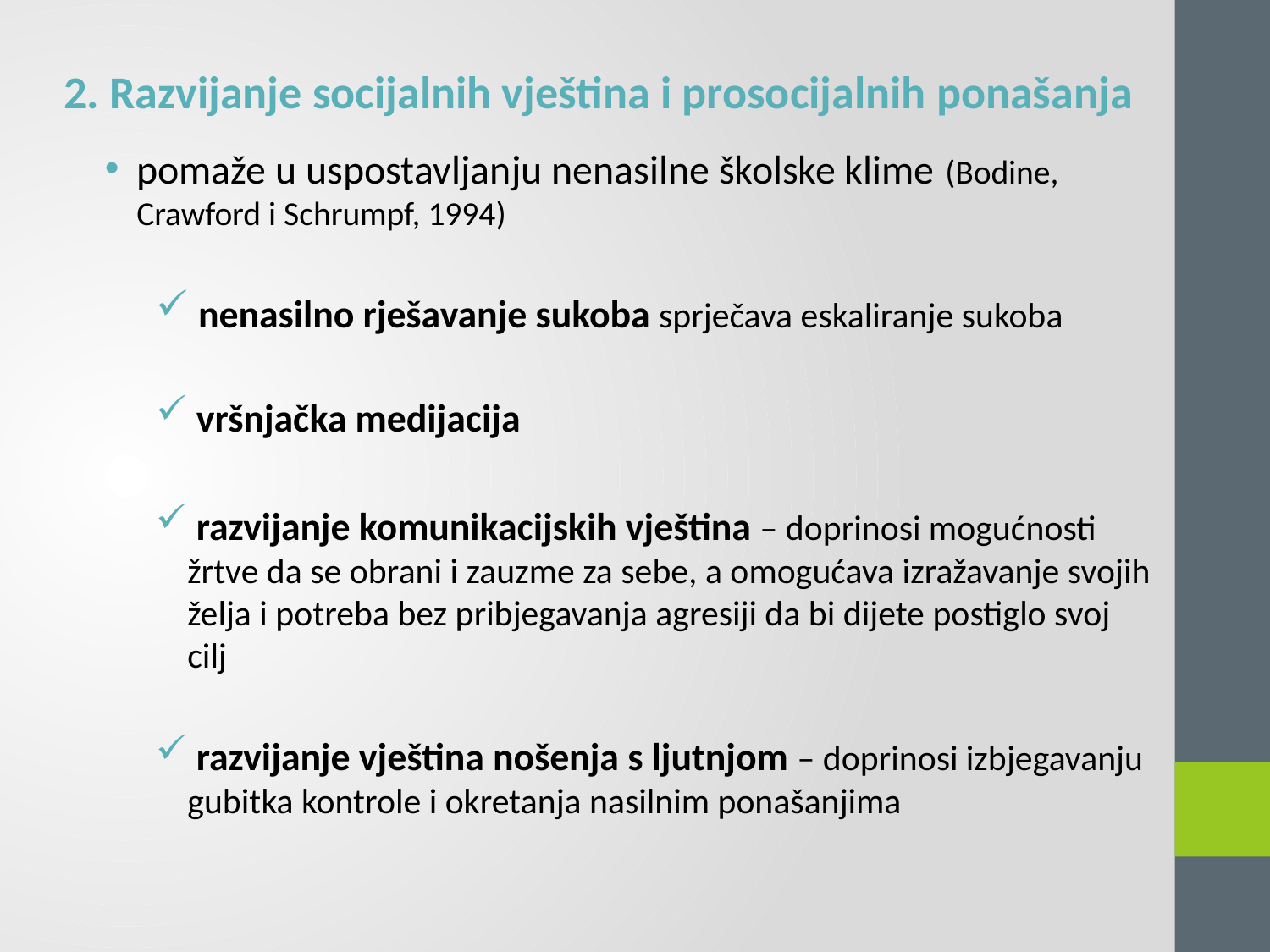

2. Razvijanje socijalnih vještina i prosocijalnih ponašanja
pomaže u uspostavljanju nenasilne školske klime (Bodine, Crawford i Schrumpf, 1994)

 nenasilno rješavanje sukoba sprječava eskaliranje sukoba

 vršnjačka medijacija

 razvijanje komunikacijskih vještina – doprinosi mogućnosti žrtve da se obrani i zauzme za sebe, a omogućava izražavanje svojih želja i potreba bez pribjegavanja agresiji da bi dijete postiglo svoj cilj

 razvijanje vještina nošenja s ljutnjom – doprinosi izbjegavanju gubitka kontrole i okretanja nasilnim ponašanjima